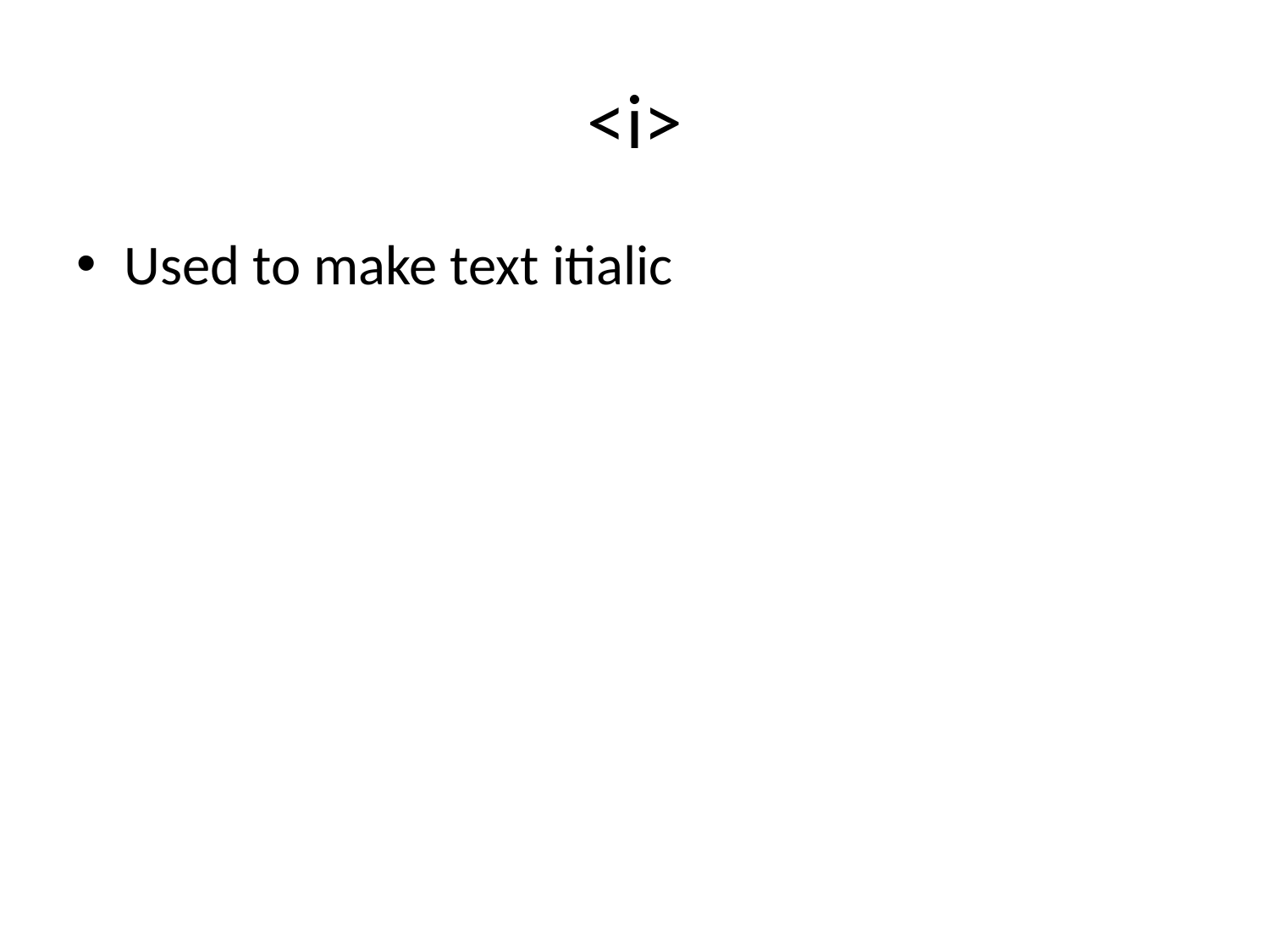

# <i>
Used to make text itialic